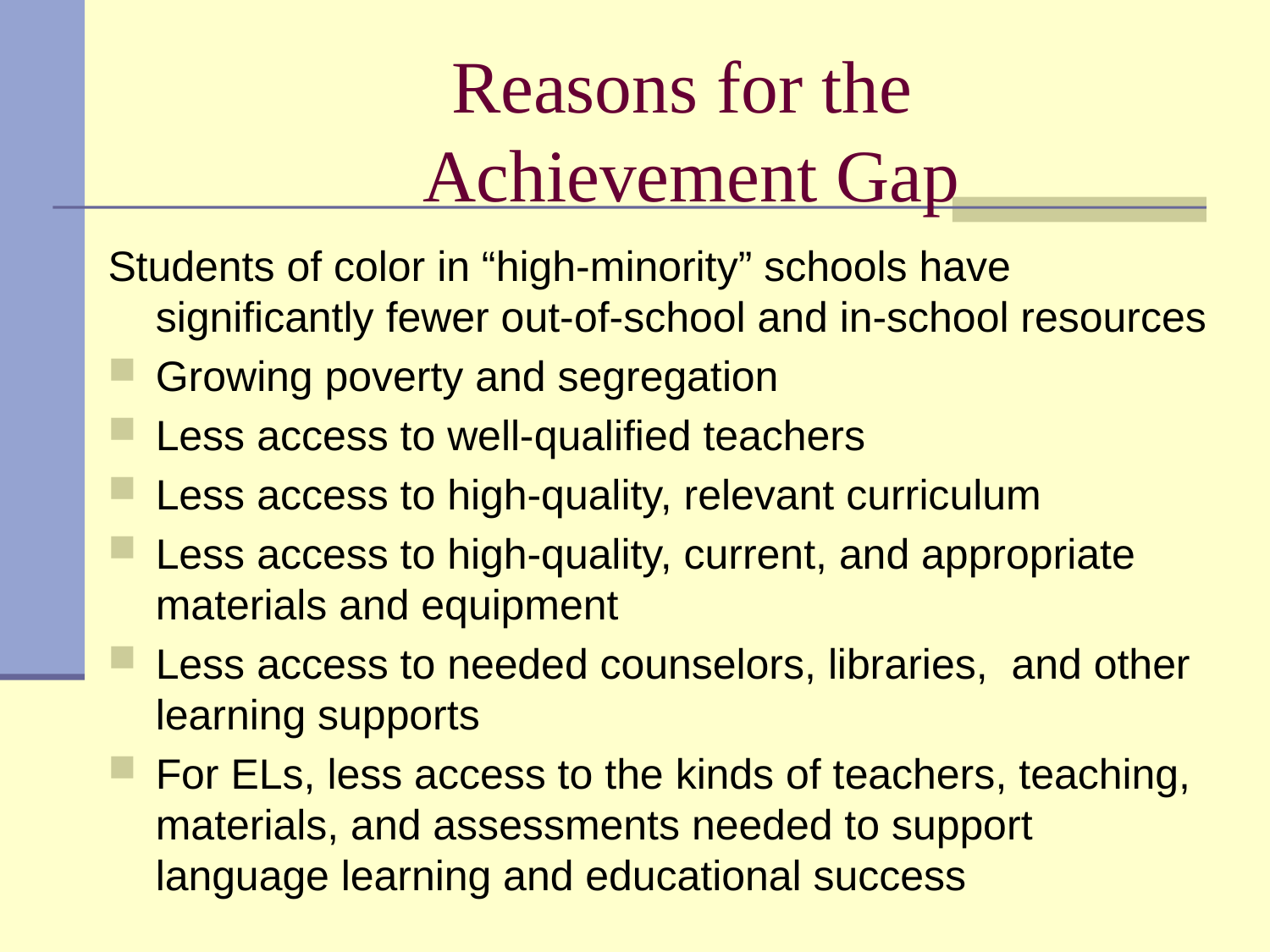

# Reasons for the Achievement Gap
Students of color in “high-minority” schools have significantly fewer out-of-school and in-school resources
Growing poverty and segregation
Less access to well-qualified teachers
Less access to high-quality, relevant curriculum
Less access to high-quality, current, and appropriate materials and equipment
Less access to needed counselors, libraries,  and other learning supports
For ELs, less access to the kinds of teachers, teaching, materials, and assessments needed to support language learning and educational success